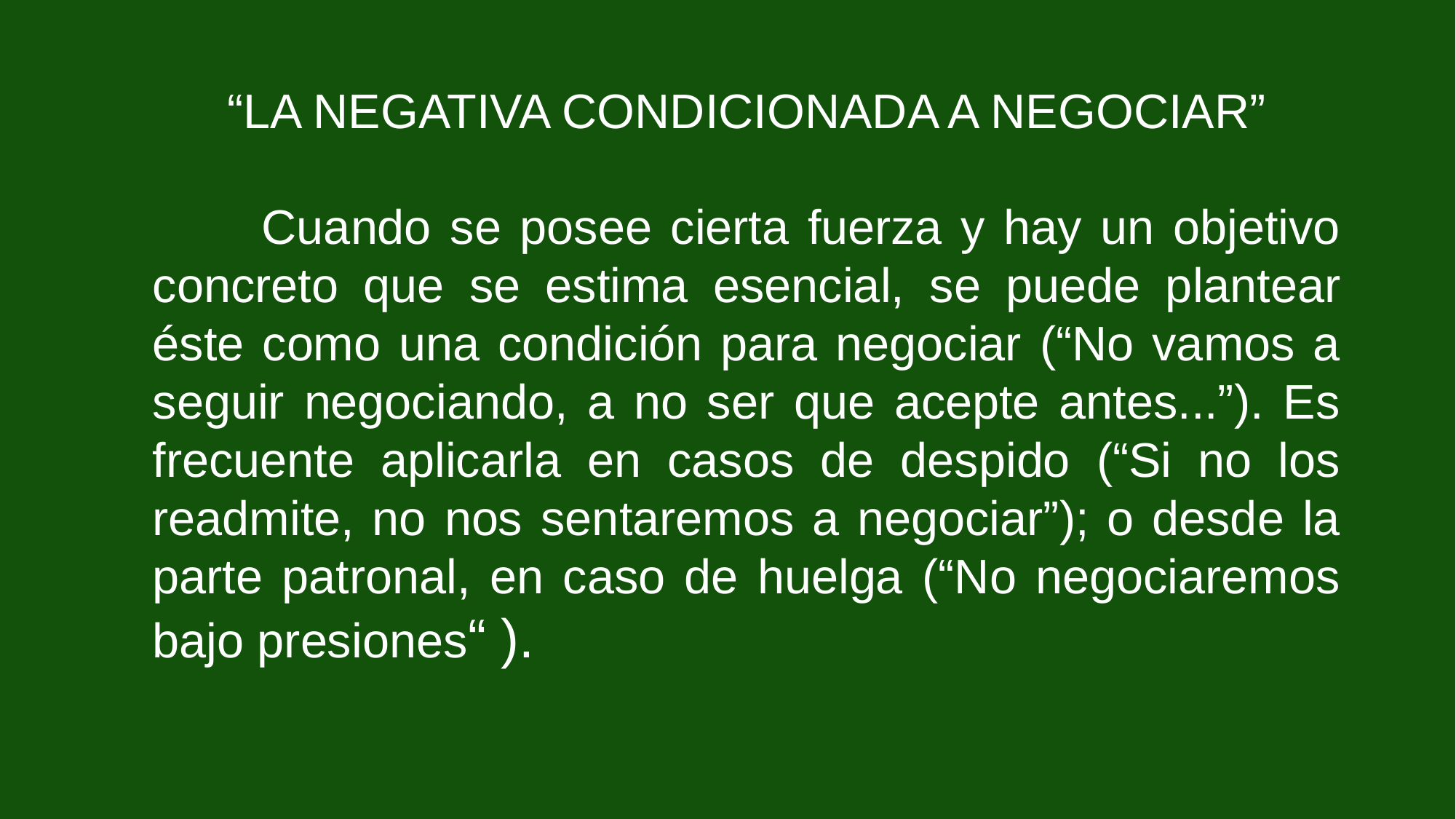

“LA NEGATIVA CONDICIONADA A NEGOCIAR”

	Cuando se posee cierta fuerza y hay un objetivo concreto que se estima esencial, se puede plantear éste como una condición para negociar (“No vamos a seguir negociando, a no ser que acepte antes...”). Es frecuente aplicarla en casos de despido (“Si no los readmite, no nos sentaremos a negociar”); o desde la parte patronal, en caso de huelga (“No negociaremos bajo presiones“ ).